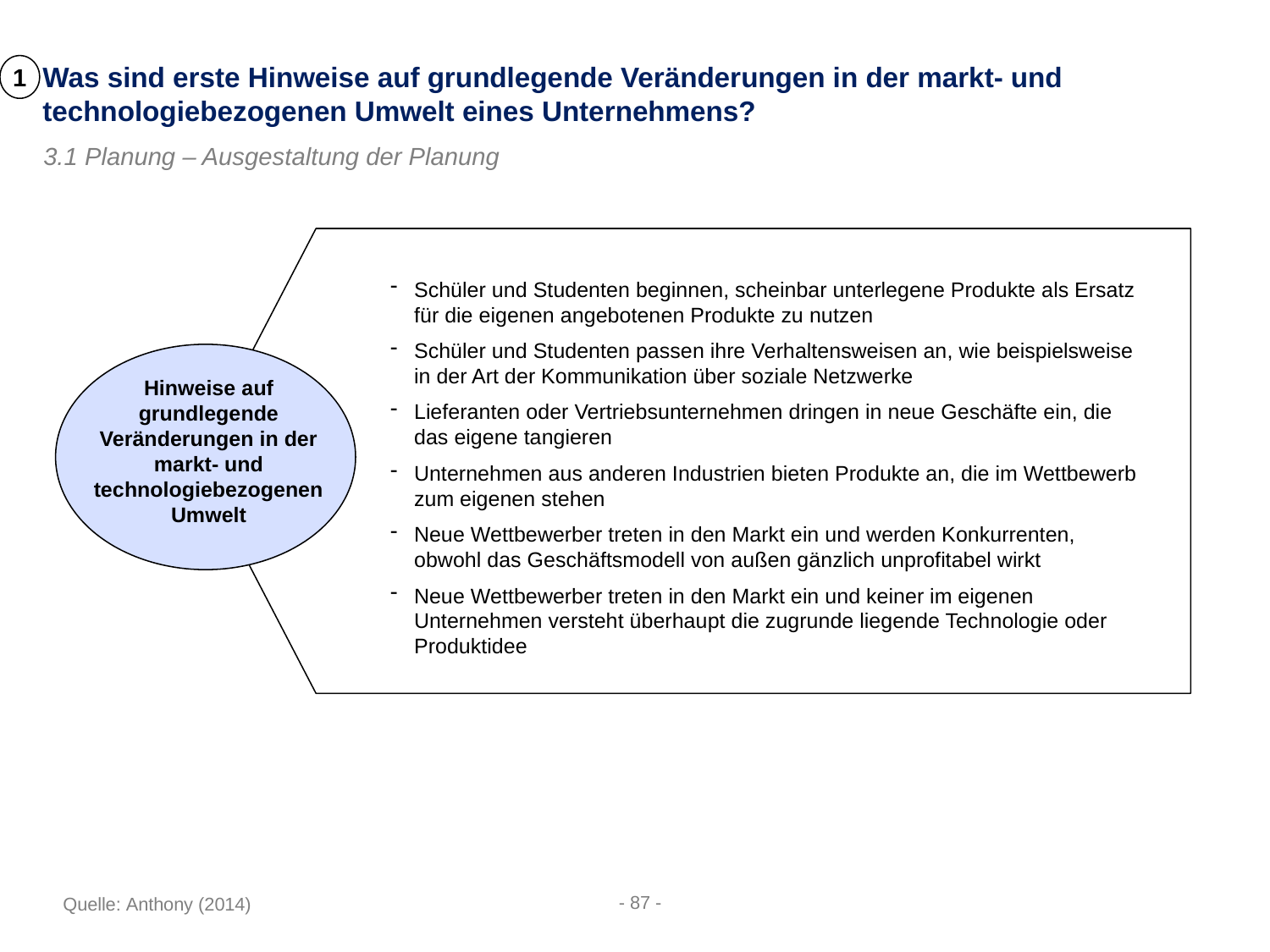

Was sind erste Hinweise auf grundlegende Veränderungen in der markt- und technologiebezogenen Umwelt eines Unternehmens?

1
3.1 Planung – Ausgestaltung der Planung

Schüler und Studenten beginnen, scheinbar unterlegene Produkte als Ersatz für die eigenen angebotenen Produkte zu nutzen
Schüler und Studenten passen ihre Verhaltensweisen an, wie beispielsweise in der Art der Kommunikation über soziale Netzwerke
Lieferanten oder Vertriebsunternehmen dringen in neue Geschäfte ein, die das eigene tangieren
Unternehmen aus anderen Industrien bieten Produkte an, die im Wettbewerb zum eigenen stehen
Neue Wettbewerber treten in den Markt ein und werden Konkurrenten, obwohl das Geschäftsmodell von außen gänzlich unprofitabel wirkt
Neue Wettbewerber treten in den Markt ein und keiner im eigenen Unternehmen versteht überhaupt die zugrunde liegende Technologie oder Produktidee

Hinweise auf grundlegende Veränderungen in der markt- und technologiebezogenen Umwelt
- 87 -
Quelle: Anthony (2014)